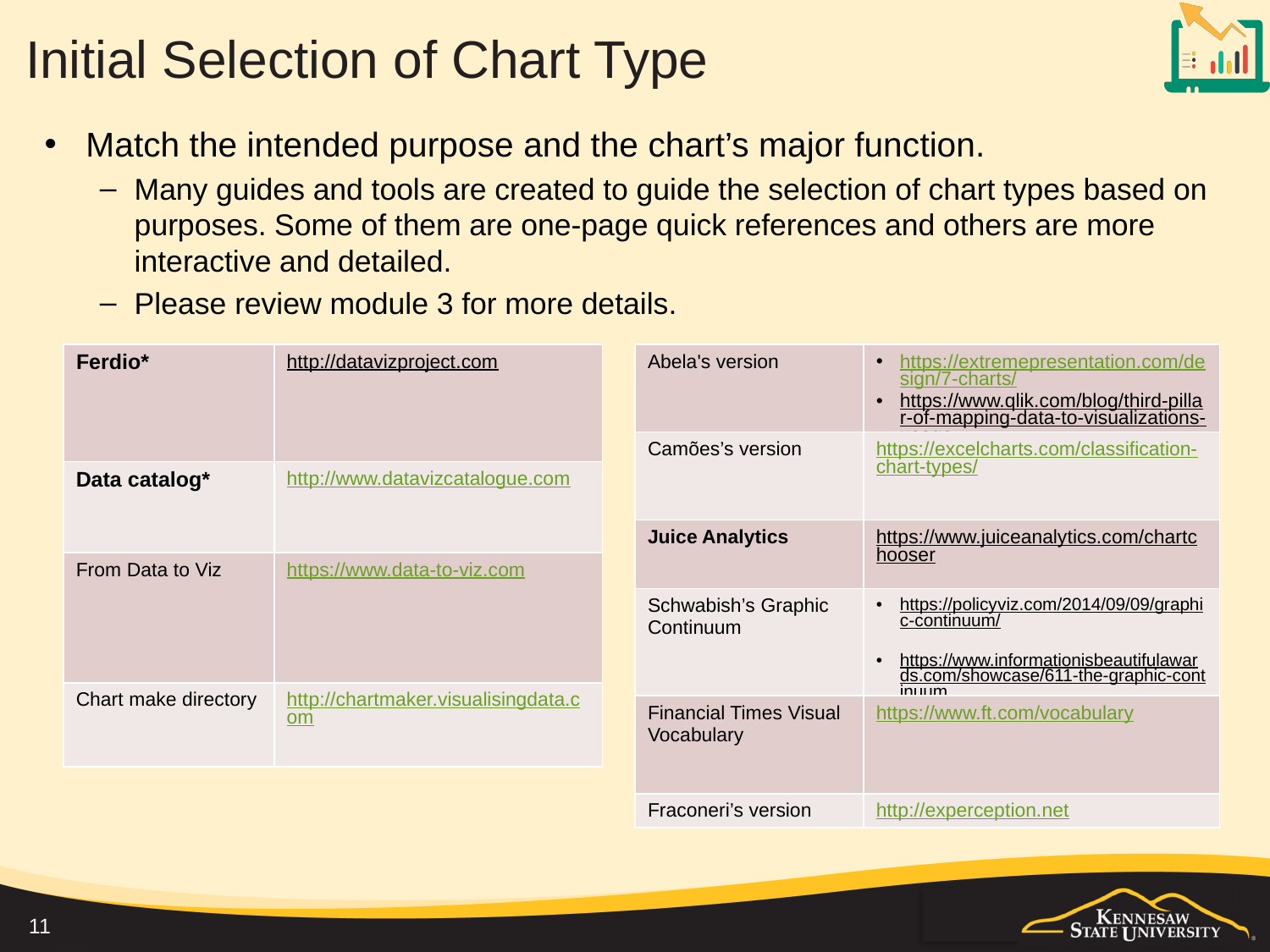

# Initial Selection of Chart Type
Match the intended purpose and the chart’s major function.
Many guides and tools are created to guide the selection of chart types based on purposes. Some of them are one-page quick references and others are more interactive and detailed.
Please review module 3 for more details.

| Ferdio\* | http://datavizproject.com |
| --- | --- |
| Data catalog\* | http://www.datavizcatalogue.com |
| From Data to Viz | https://www.data-to-viz.com |
| Chart make directory | http://chartmaker.visualisingdata.com |
| Abela's version | https://extremepresentation.com/design/7-charts/ https://www.qlik.com/blog/third-pillar-of-mapping-data-to-visualizations-usage |
| --- | --- |
| Camões’s version | https://excelcharts.com/classification-chart-types/ |
| Juice Analytics | https://www.juiceanalytics.com/chartchooser |
| Schwabish’s Graphic Continuum | https://policyviz.com/2014/09/09/graphic-continuum/ https://www.informationisbeautifulawards.com/showcase/611-the-graphic-continuum |
| Financial Times Visual Vocabulary | https://www.ft.com/vocabulary |
| Fraconeri’s version | http://experception.net |
11